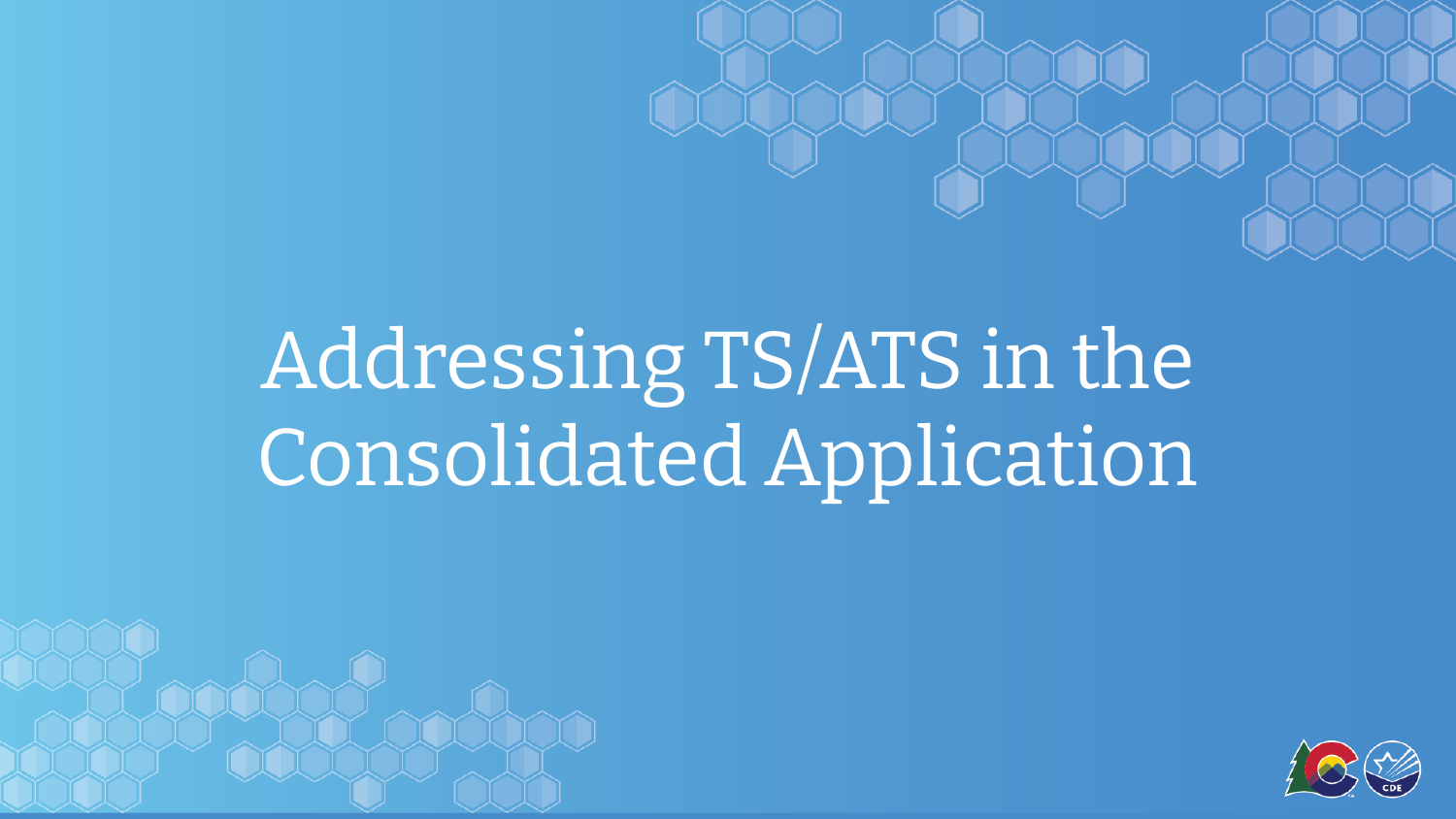

# Addressing TS/ATS in the Consolidated Application